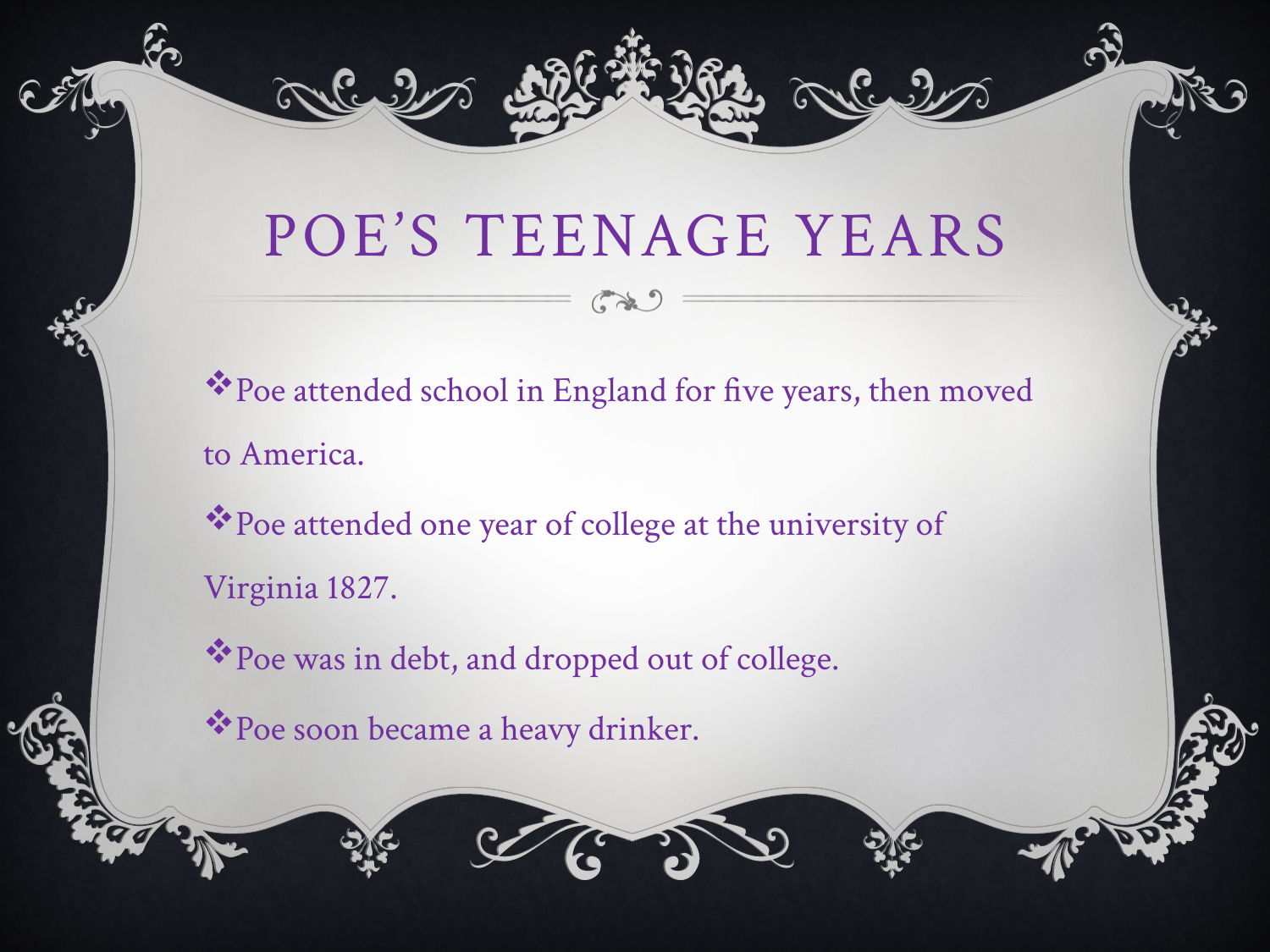

# Poe’s Teenage Years
Poe attended school in England for five years, then moved to America.
Poe attended one year of college at the university of Virginia 1827.
Poe was in debt, and dropped out of college.
Poe soon became a heavy drinker.